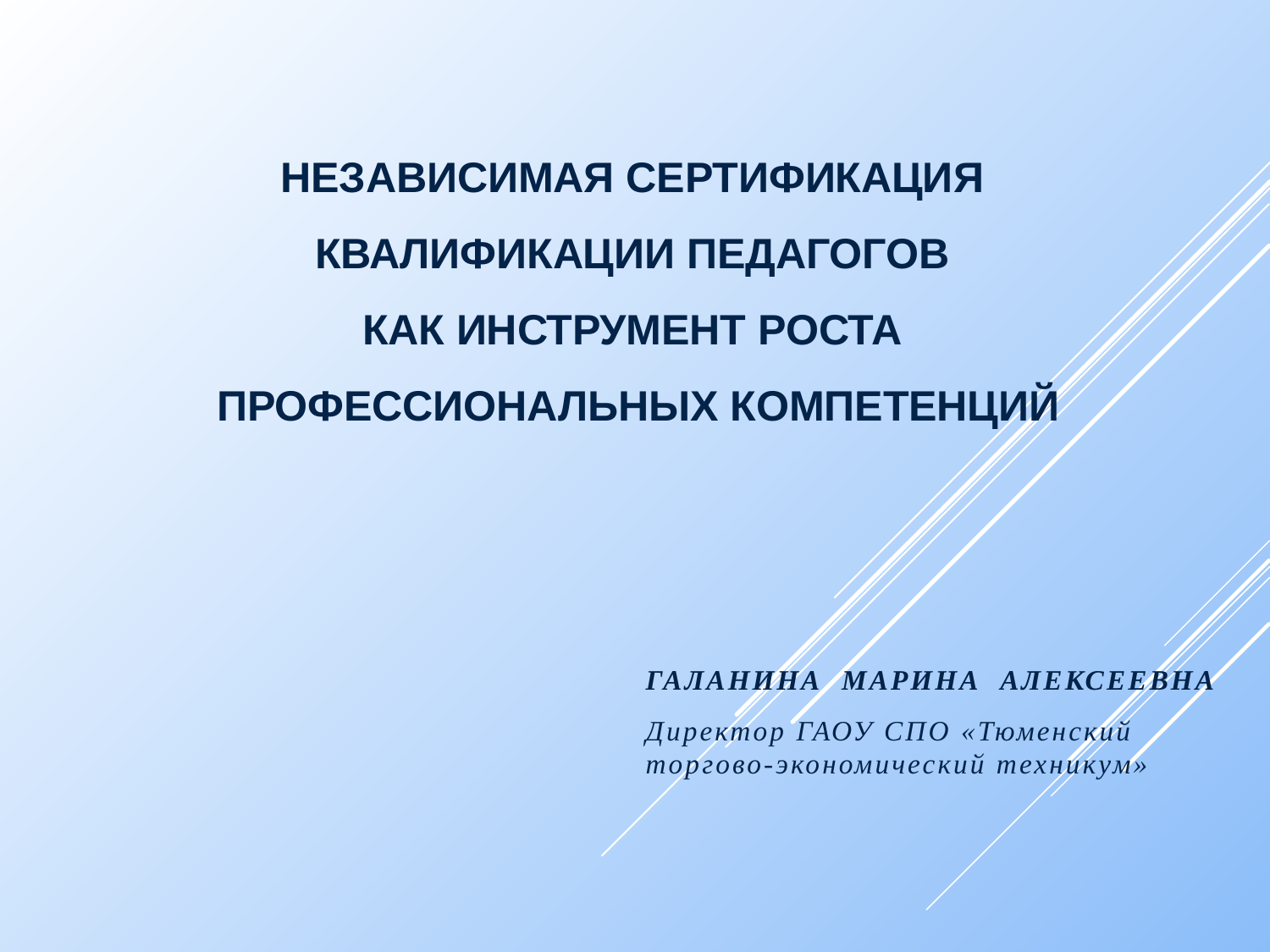

# Независимая сертификация квалификации педагогов как инструмент роста профессиональных компетенций
ГАЛАНИНА  МАРИНА  АЛЕКСЕЕВНА
Директор ГАОУ СПО «Тюменский торгово-экономический техникум»